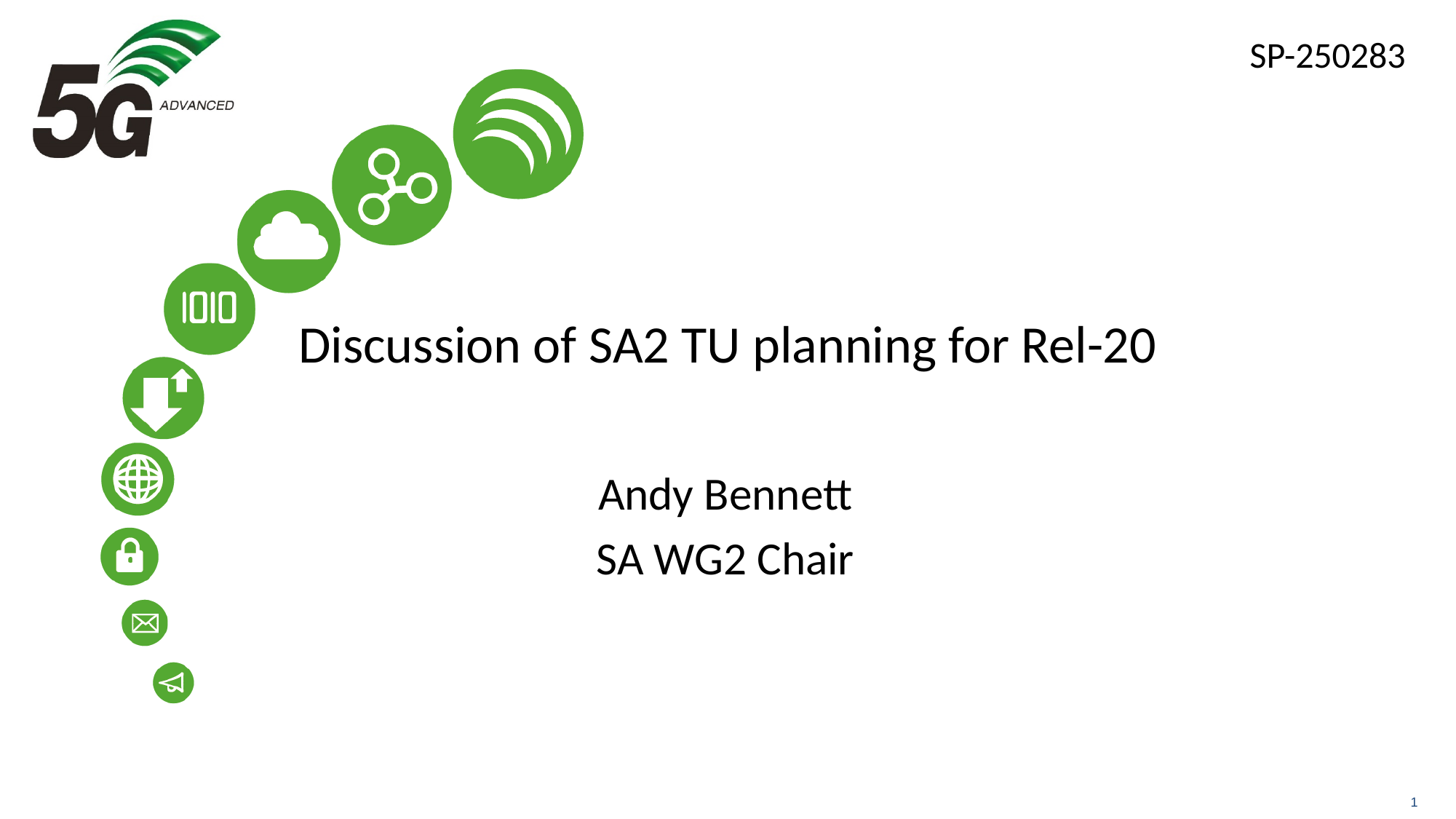

# Discussion of SA2 TU planning for Rel-20
Andy Bennett
SA WG2 Chair